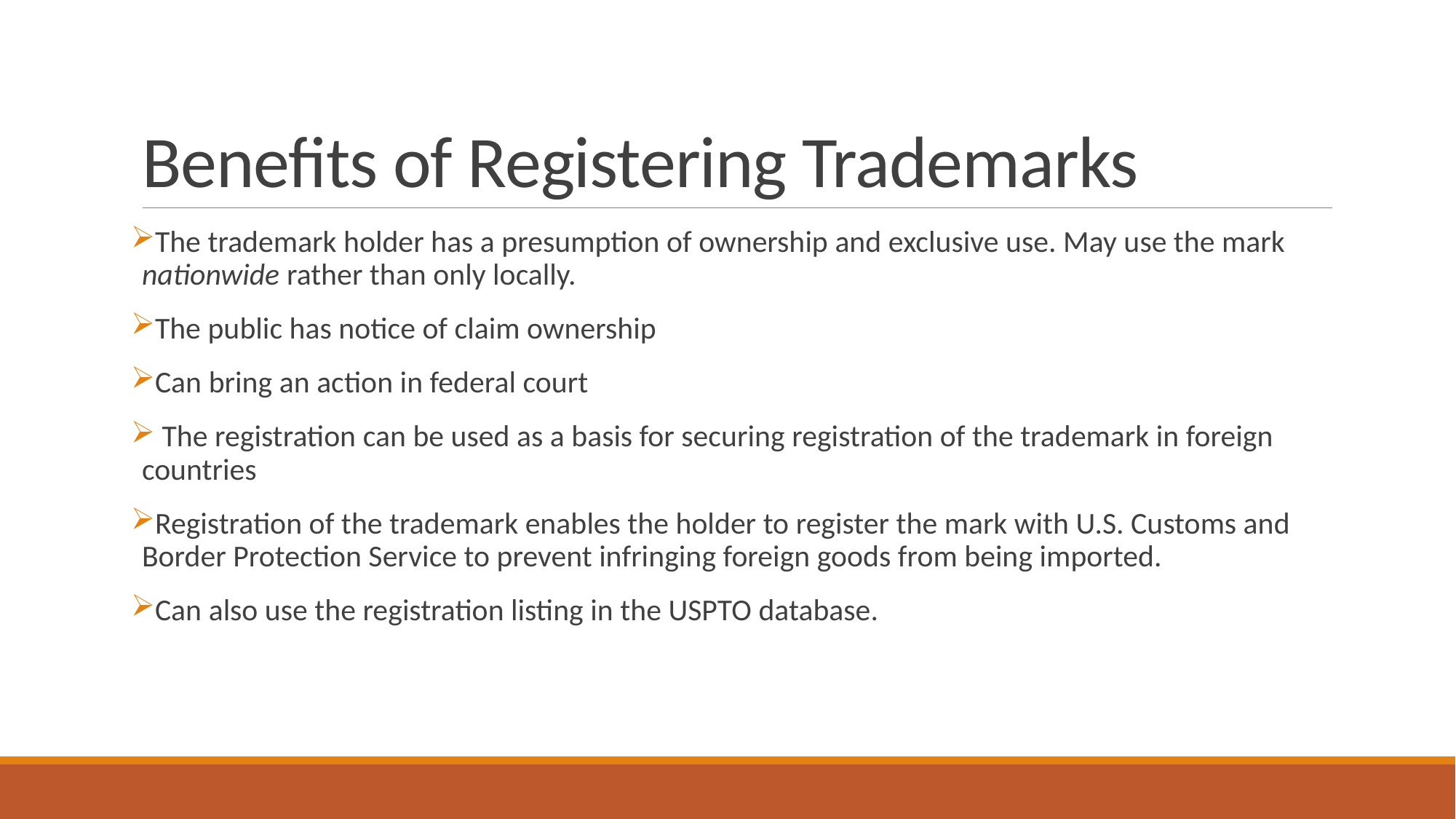

# Benefits of Registering Trademarks
The trademark holder has a presumption of ownership and exclusive use. May use the mark nationwide rather than only locally.
The public has notice of claim ownership
Can bring an action in federal court
 The registration can be used as a basis for securing registration of the trademark in foreign countries
Registration of the trademark enables the holder to register the mark with U.S. Customs and Border Protection Service to prevent infringing foreign goods from being imported.
Can also use the registration listing in the USPTO database.